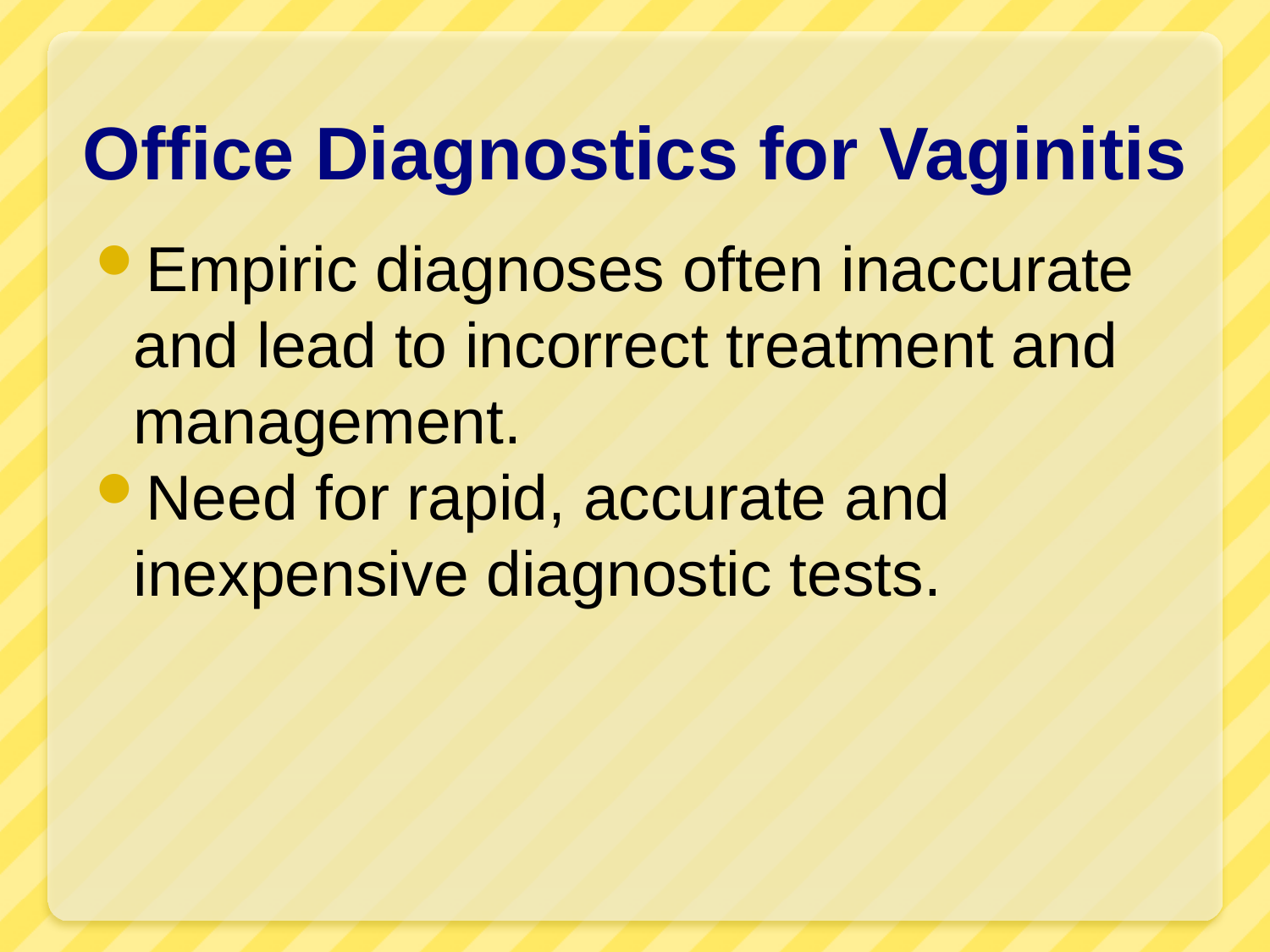

# Office Diagnostics for Vaginitis
Empiric diagnoses often inaccurate and lead to incorrect treatment and management.
Need for rapid, accurate and inexpensive diagnostic tests.